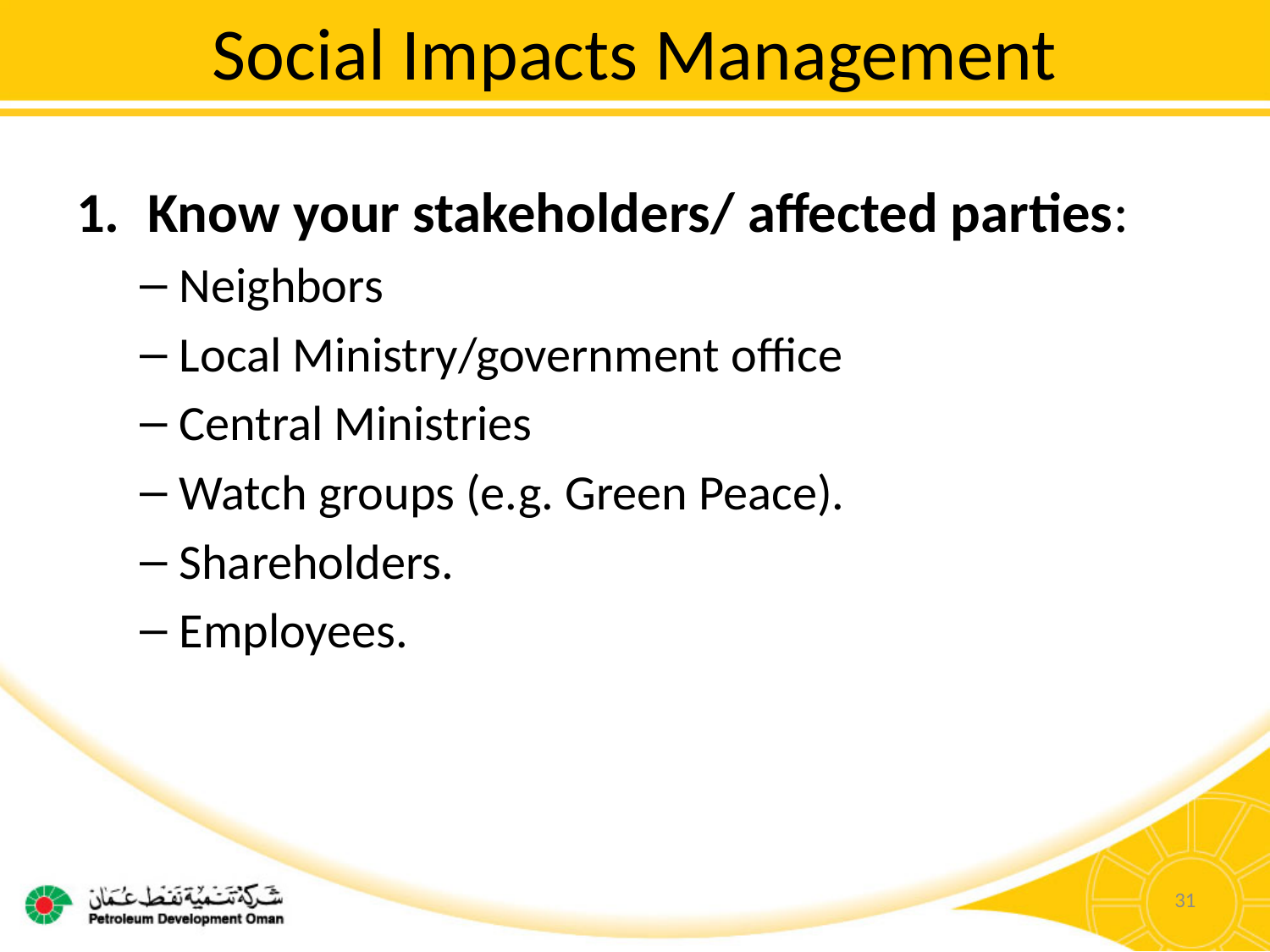

# Social Impacts Management
Know your stakeholders/ affected parties:
Neighbors
Local Ministry/government office
Central Ministries
Watch groups (e.g. Green Peace).
Shareholders.
Employees.